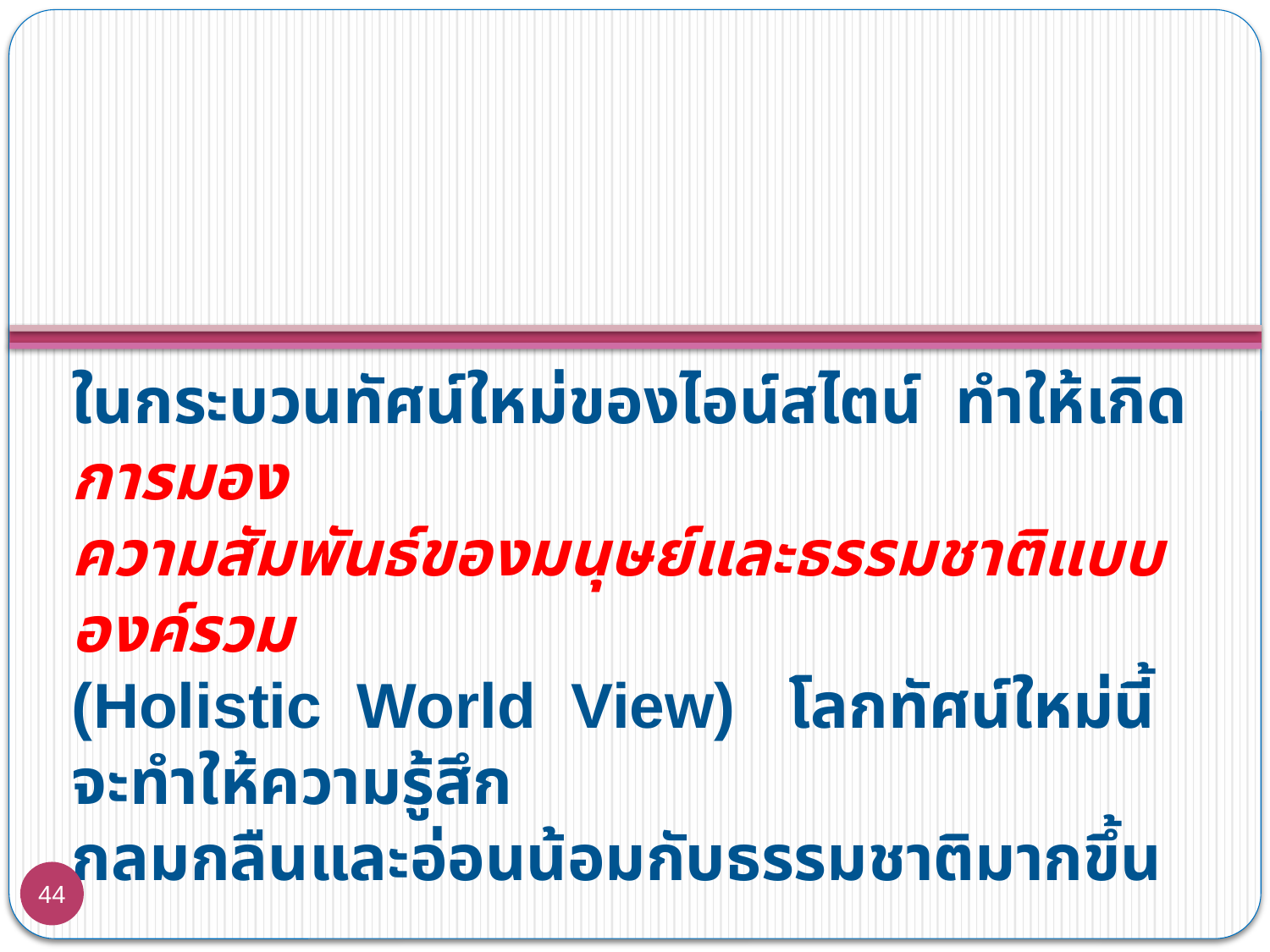

ในกระบวนทัศน์ใหม่ของไอน์สไตน์  ทำให้เกิด  การมอง
ความสัมพันธ์ของมนุษย์และธรรมชาติแบบองค์รวม
(Holistic  World  View)   โลกทัศน์ใหม่นี้ จะทำให้ความรู้สึก
กลมกลืนและอ่อนน้อมกับธรรมชาติมากขึ้น
44